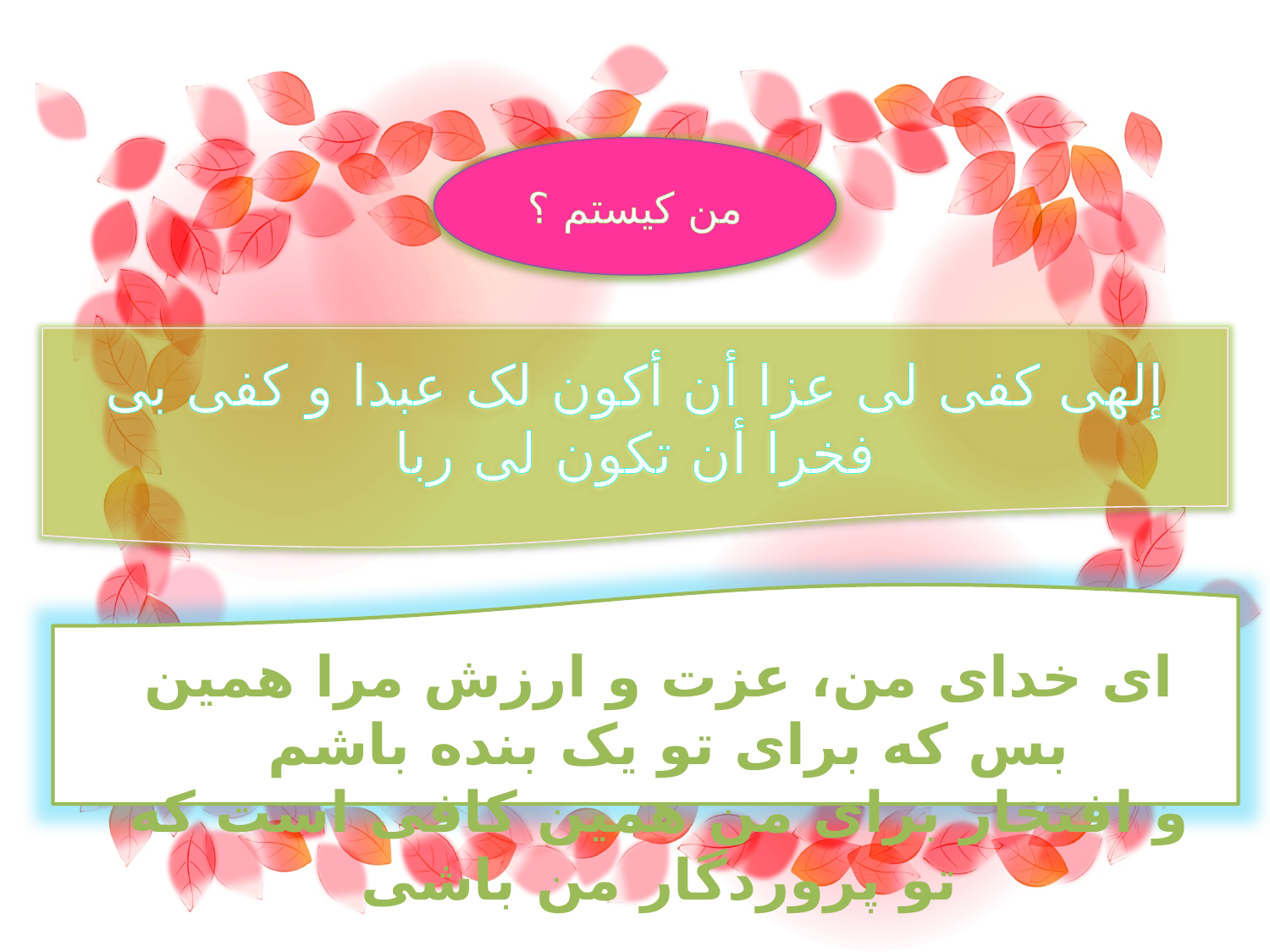

من کیستم ؟
إلهی کفی لی عزا أن أکون لک عبدا و کفی بی فخرا أن تکون لی ربا

ای خدای من، عزت و ارزش مرا همین بس که برای تو یک بنده باشم
و افتخار برای من همین کافی است که تو پروردگار من باشی